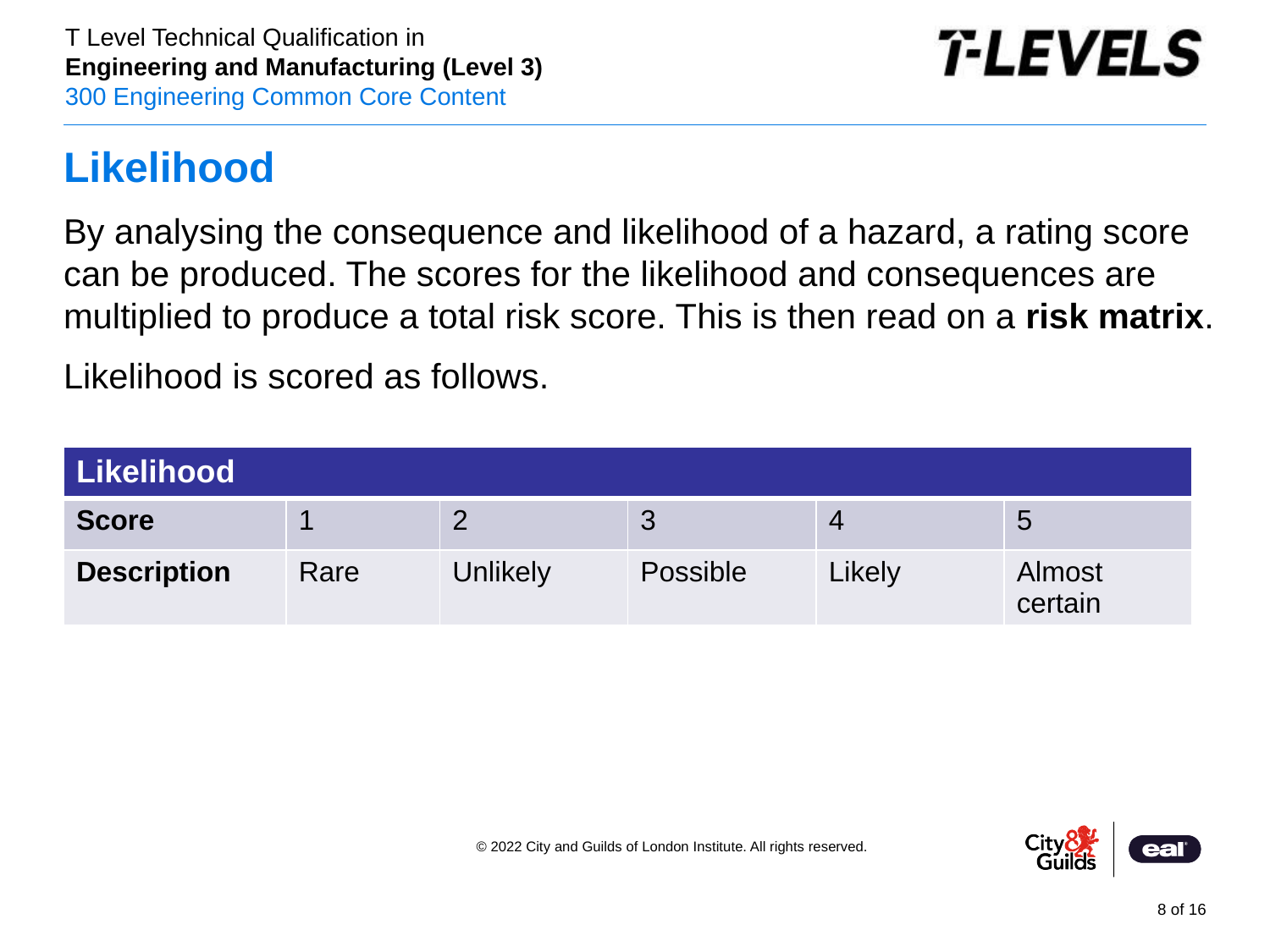

# Likelihood
By analysing the consequence and likelihood of a hazard, a rating score can be produced. The scores for the likelihood and consequences are multiplied to produce a total risk score. This is then read on a risk matrix.
Likelihood is scored as follows.

| Likelihood |  |  |  |  |  |
| --- | --- | --- | --- | --- | --- |
| Score | 1 | 2 | 3 | 4 | 5 |
| Description | Rare | Unlikely | Possible | Likely | Almost certain |